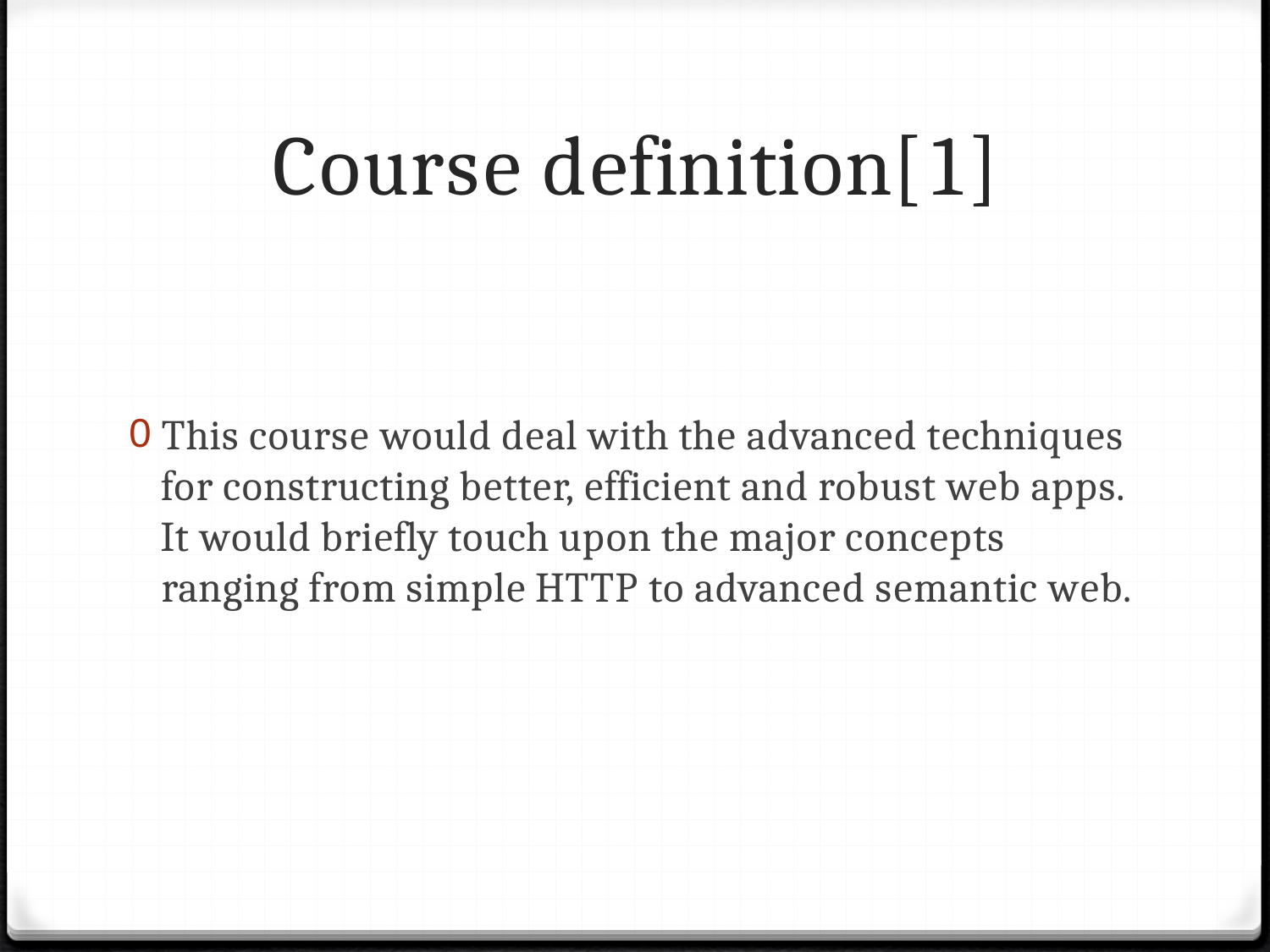

# Course definition[1]

This course would deal with the advanced techniques for constructing better, efficient and robust web apps. It would briefly touch upon the major concepts ranging from simple HTTP to advanced semantic web.